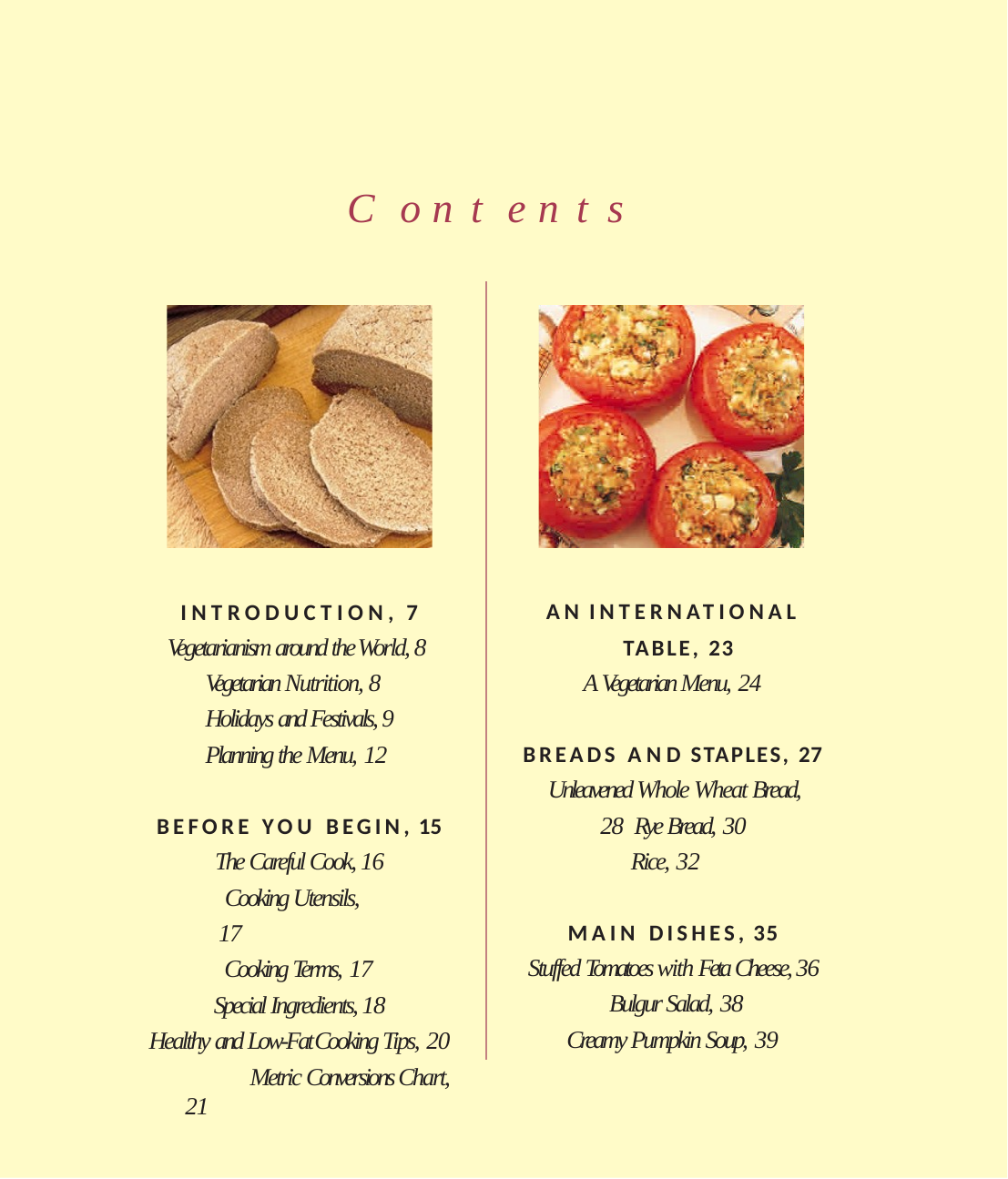

# C o n t e n t s

AN INTERNATIONAL  TABLE, 23
A Vegetarian Menu, 24
INTRODUCTION, 7
Vegetarianism around the World, 8  Vegetarian Nutrition, 8  Holidays and Festivals, 9  Planning the Menu, 12
BREADS AND STAPLES, 27
Unleavened Whole Wheat Bread, 28  Rye Bread, 30
Rice, 32
BEFORE YOU BEGIN, 15
The Careful Cook, 16  Cooking Utensils, 17
Cooking Terms, 17
Special Ingredients, 18  Healthy and Low-Fat Cooking Tips, 20
Metric Conversions Chart, 21
MAIN DISHES, 35
Stuffed Tomatoes with Feta Cheese, 36  Bulgur Salad, 38
Creamy Pumpkin Soup, 39